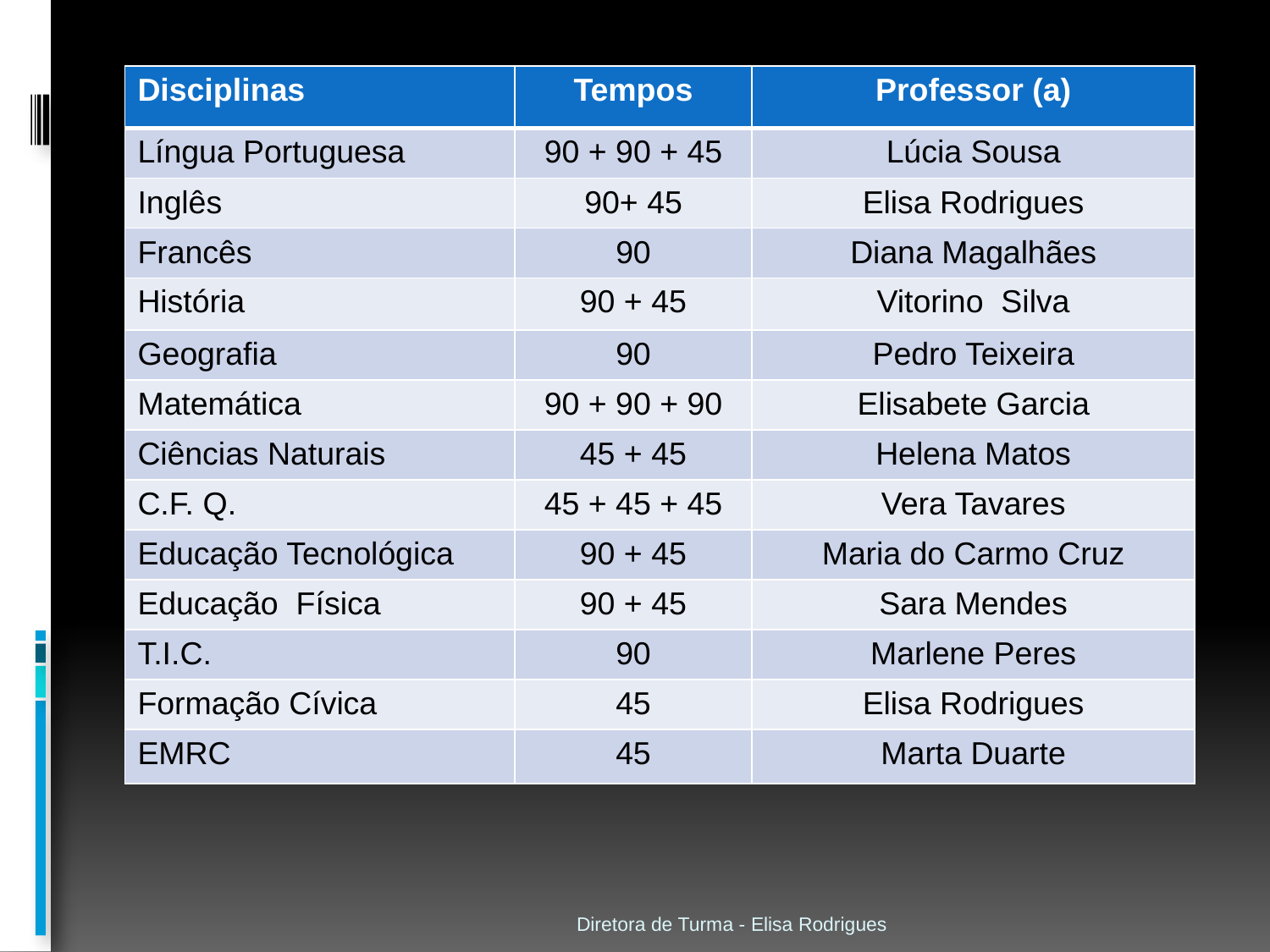

| Disciplinas | Tempos | Professor (a) |
| --- | --- | --- |
| Língua Portuguesa | 90 + 90 + 45 | Lúcia Sousa |
| Inglês | 90+ 45 | Elisa Rodrigues |
| Francês | 90 | Diana Magalhães |
| História | 90 + 45 | Vitorino Silva |
| Geografia | 90 | Pedro Teixeira |
| Matemática | 90 + 90 + 90 | Elisabete Garcia |
| Ciências Naturais | 45 + 45 | Helena Matos |
| C.F. Q. | 45 + 45 + 45 | Vera Tavares |
| Educação Tecnológica | 90 + 45 | Maria do Carmo Cruz |
| Educação Física | 90 + 45 | Sara Mendes |
| T.I.C. | 90 | Marlene Peres |
| Formação Cívica | 45 | Elisa Rodrigues |
| EMRC | 45 | Marta Duarte |
Diretora de Turma - Elisa Rodrigues